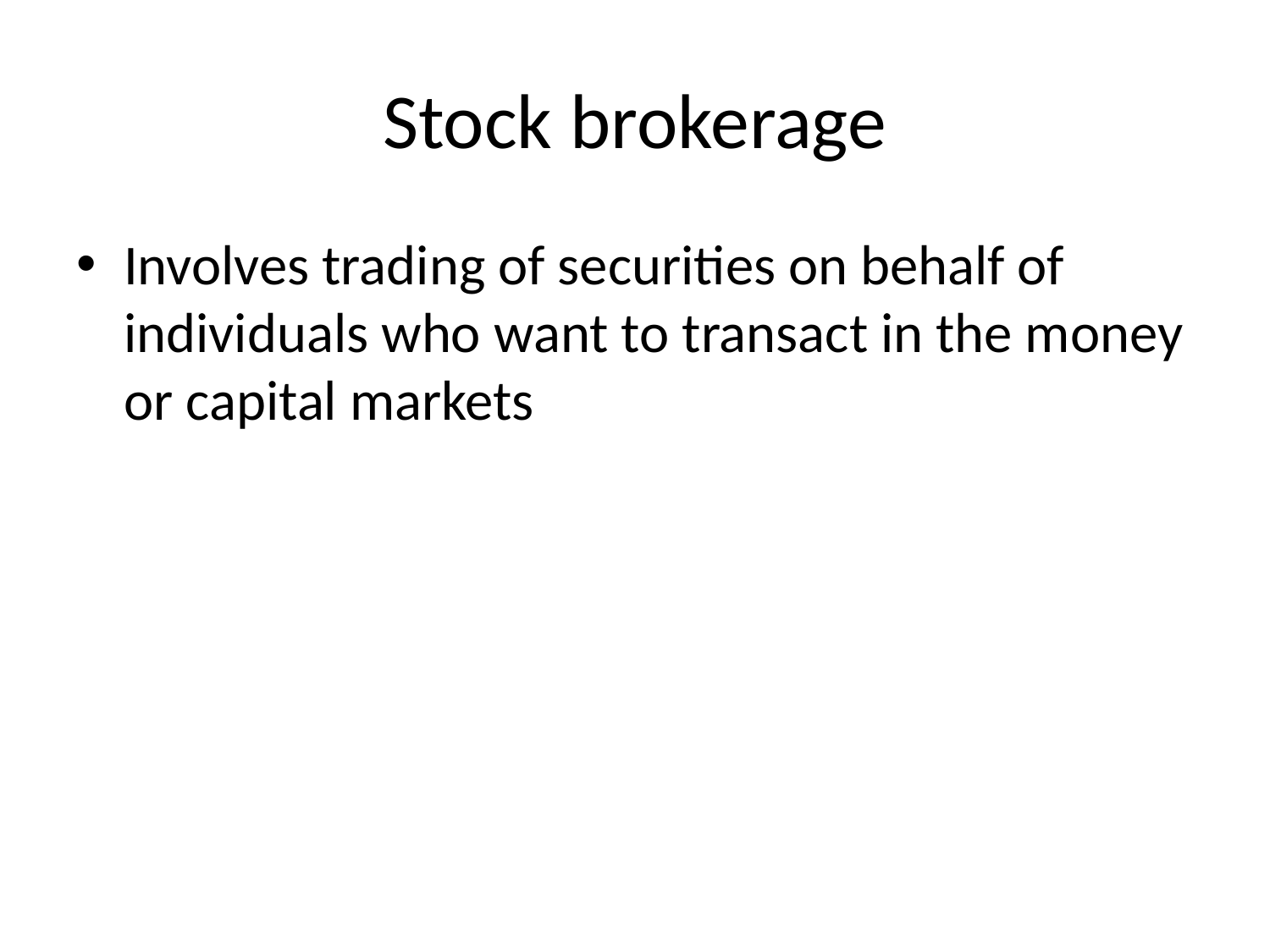

# Stock brokerage
Involves trading of securities on behalf of individuals who want to transact in the money or capital markets